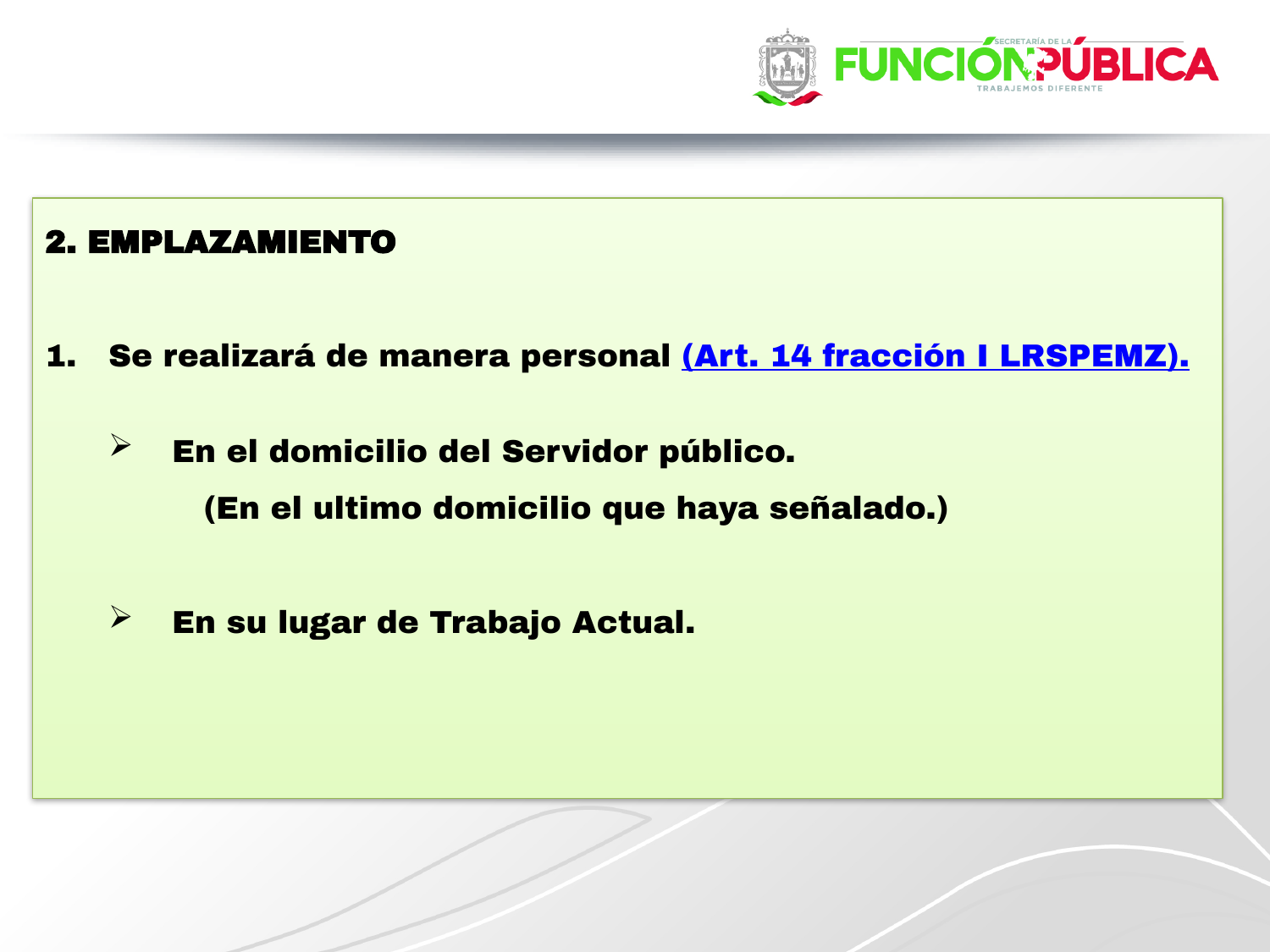

2. EMPLAZAMIENTO

Se realizará de manera personal (Art. 14 fracción I LRSPEMZ).

En el domicilio del Servidor público.
         (En el ultimo domicilio que haya señalado.)

En su lugar de Trabajo Actual.